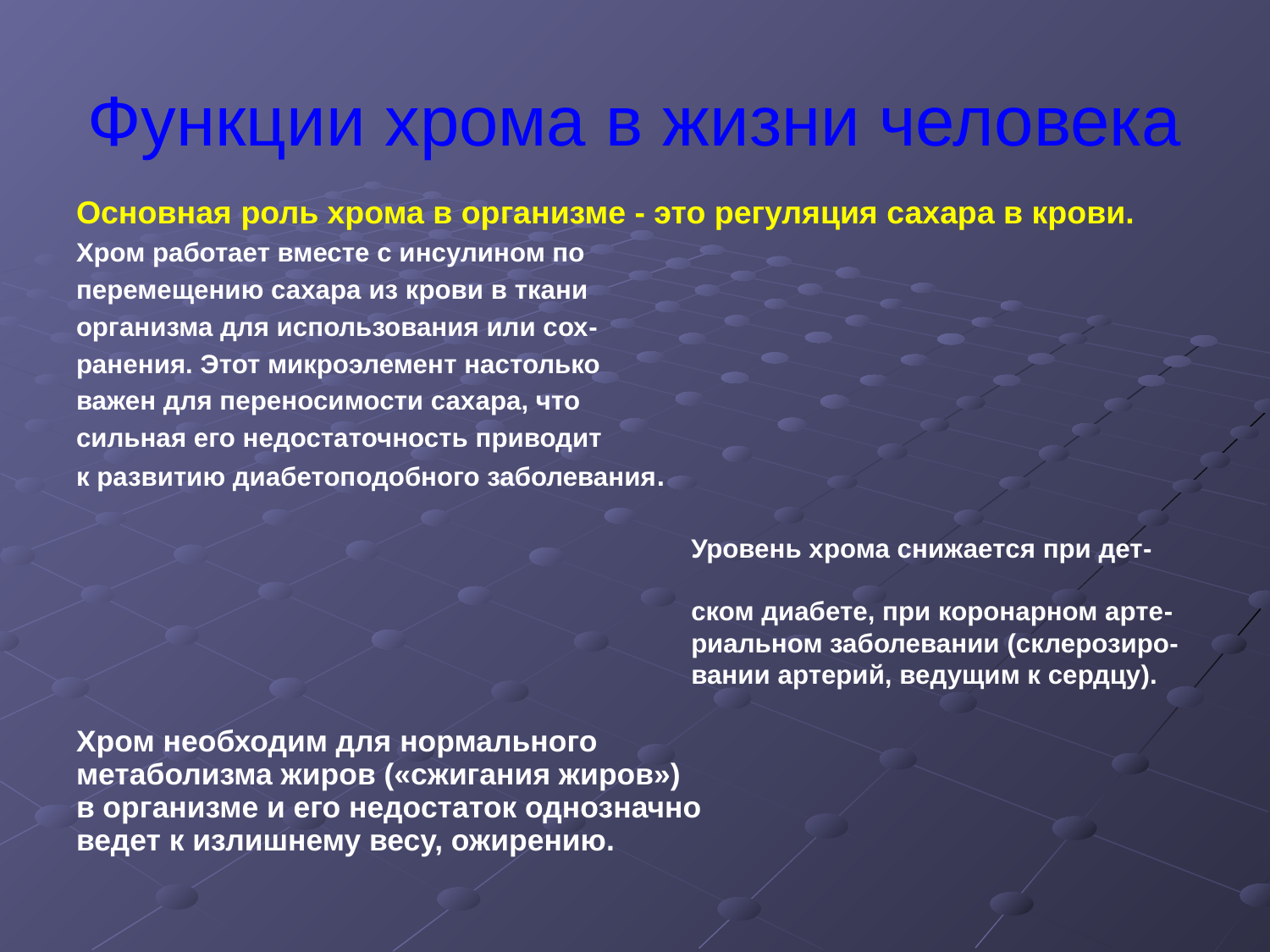

# Функции хрома в жизни человека
Основная роль хрома в организме - это регуляция сахара в крови.
Хром работает вместе с инсулином по
перемещению сахара из крови в ткани
организма для использования или сох-
ранения. Этот микроэлемент настолько
важен для переносимости сахара, что
сильная его недостаточность приводит
к развитию диабетоподобного заболевания.

                                                                                   Уровень хрома снижается при дет-
                                                                                   ском диабете, при коронарном арте-
                                                                                   риальном заболевании (склерозиро-
                                                                                   вании артерий, ведущим к сердцу).

Хром необходим для нормального
метаболизма жиров («сжигания жиров»)
в организме и его недостаток однозначно
ведет к излишнему весу, ожирению.